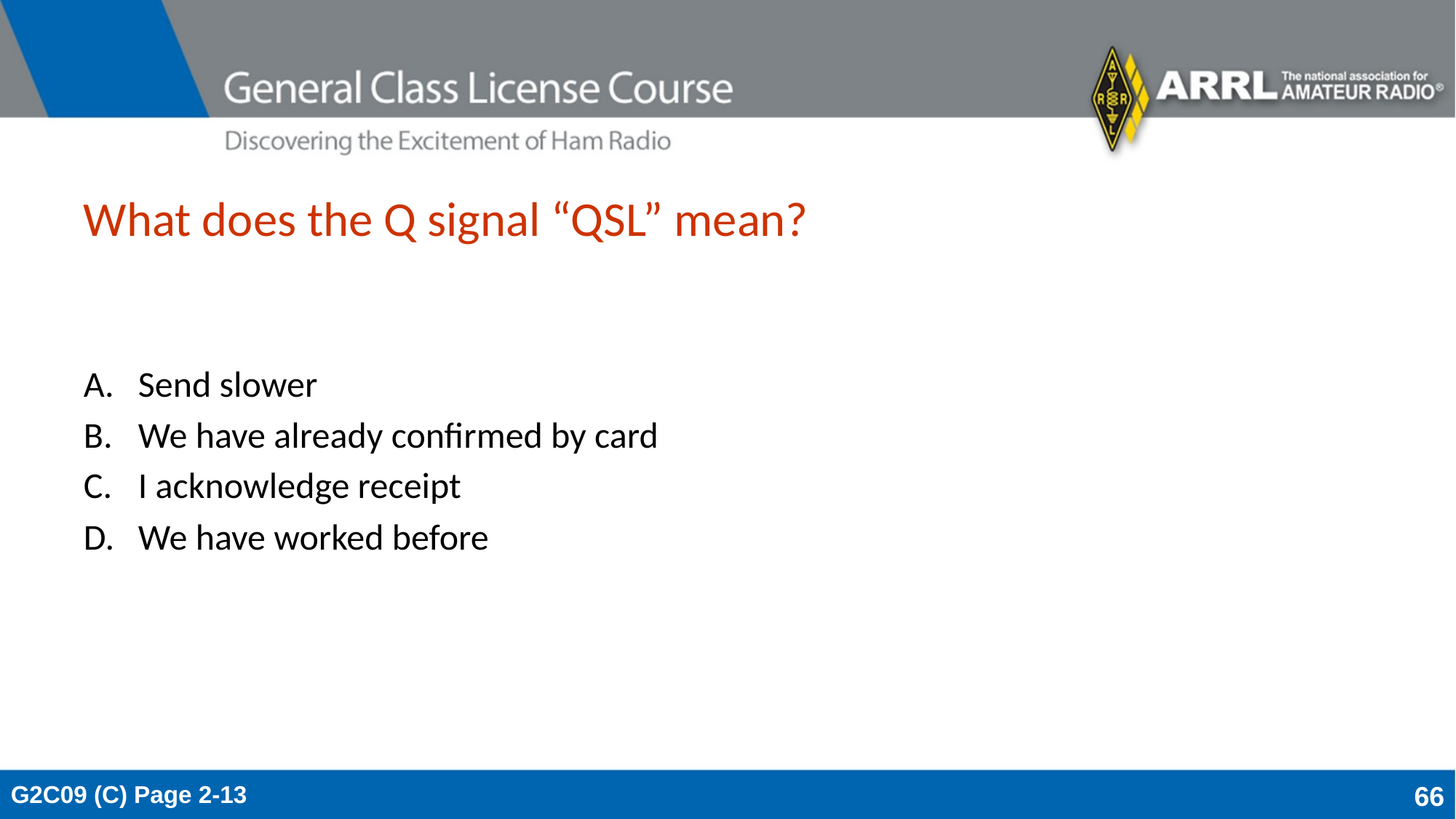

# What does the Q signal “QSL” mean?
Send slower
We have already confirmed by card
I acknowledge receipt
We have worked before
G2C09 (C) Page 2-13
66